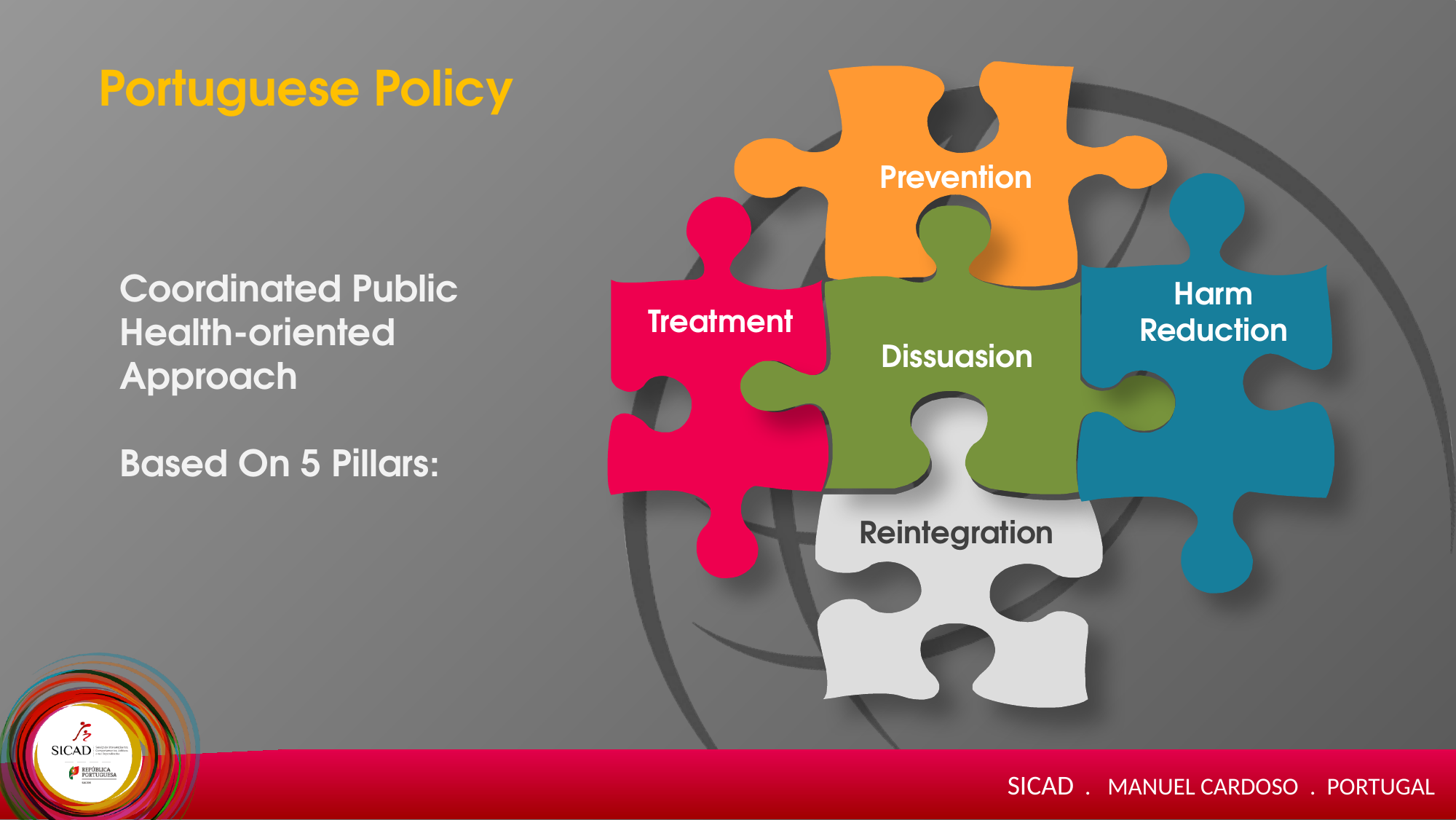

Portuguese Policy
Prevention

Harm Reduction
Treatment

Dissuasion
Coordinated Public Health-oriented Approach

Based On 5 Pillars:

Reintegration